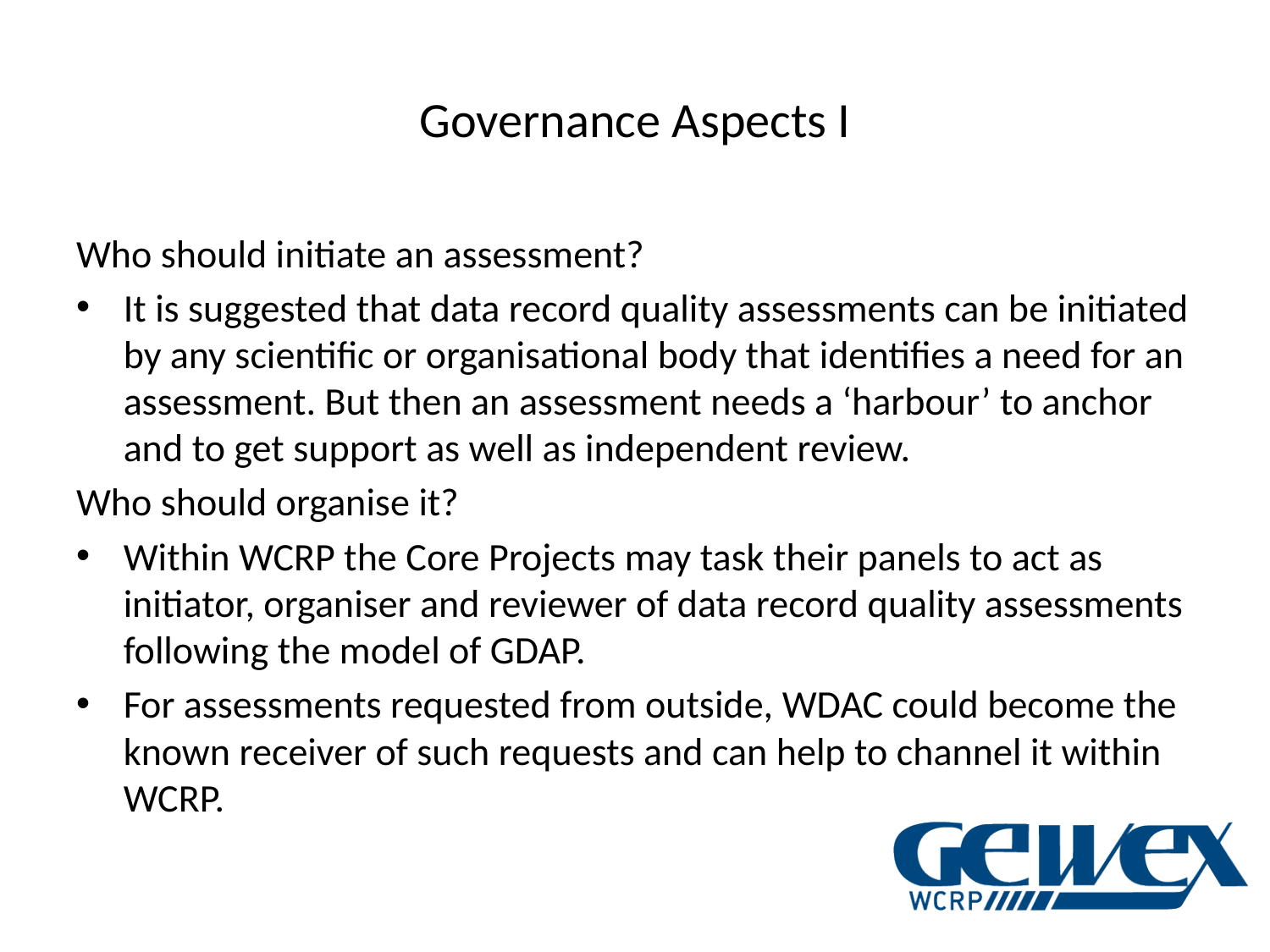

# Governance Aspects I
Who should initiate an assessment?
It is suggested that data record quality assessments can be initiated by any scientific or organisational body that identifies a need for an assessment. But then an assessment needs a ‘harbour’ to anchor and to get support as well as independent review.
Who should organise it?
Within WCRP the Core Projects may task their panels to act as initiator, organiser and reviewer of data record quality assessments following the model of GDAP.
For assessments requested from outside, WDAC could become the known receiver of such requests and can help to channel it within WCRP.